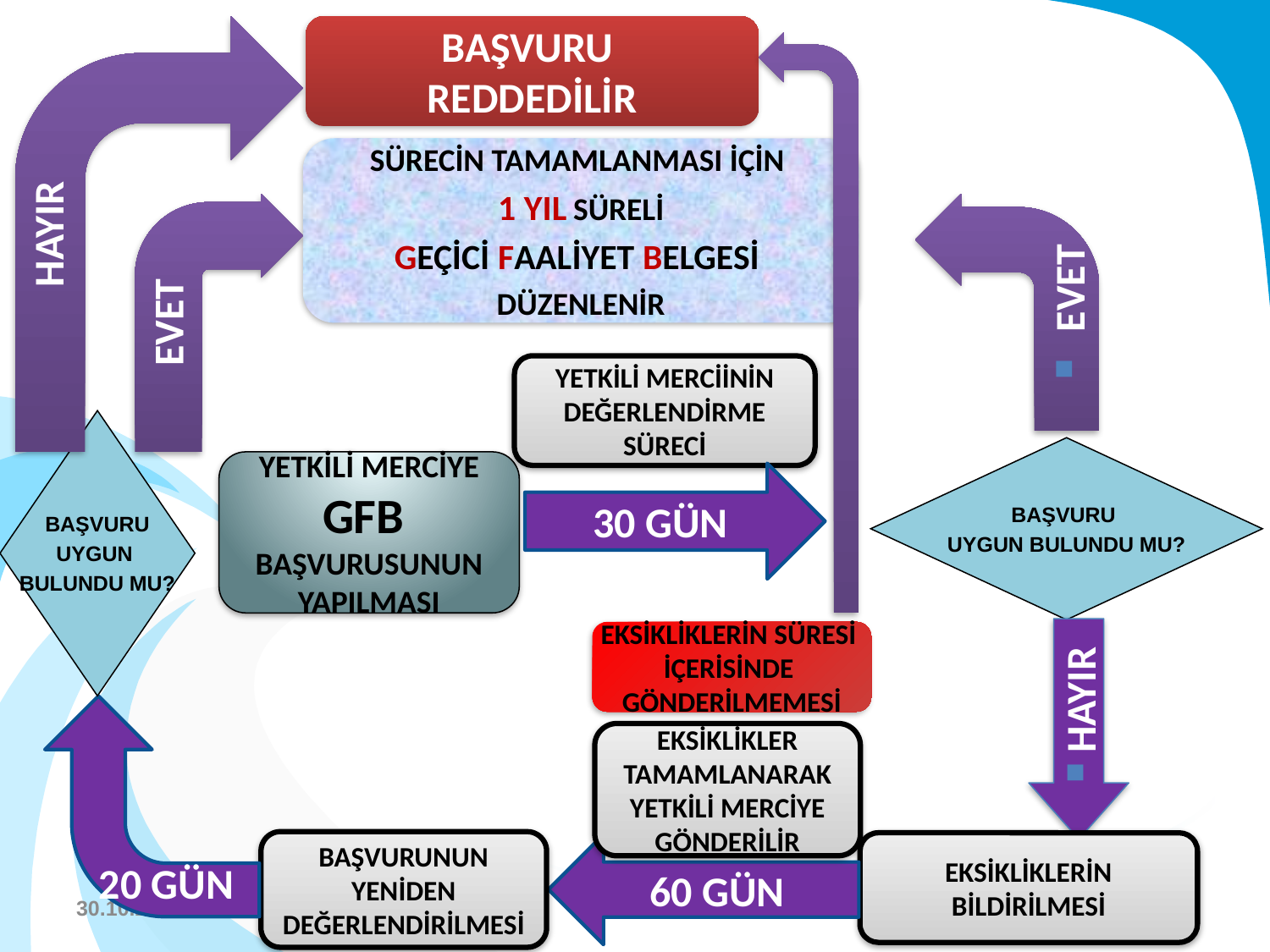

HAYIR
BAŞVURU
REDDEDİLİR

SÜRECİN TAMAMLANMASI İÇİN
1 YIL SÜRELİ
GEÇİCİ FAALİYET BELGESİ
DÜZENLENİR
EVET
EVET
YETKİLİ MERCİİNİN DEĞERLENDİRME SÜRECİ
BAŞVURU
UYGUN
BULUNDU MU?
BAŞVURU
UYGUN BULUNDU MU?
YETKİLİ MERCİYE
GFB
BAŞVURUSUNUN
YAPILMASI
30 GÜN
HAYIR
EKSİKLİKLERİN SÜRESİ
İÇERİSİNDE
GÖNDERİLMEMESİ

   20 GÜN
EKSİKLİKLER TAMAMLANARAK YETKİLİ MERCİYE GÖNDERİLİR
BAŞVURUNUN YENİDEN DEĞERLENDİRİLMESİ
EKSİKLİKLERİN BİLDİRİLMESİ
60 GÜN
30.10.2020
7